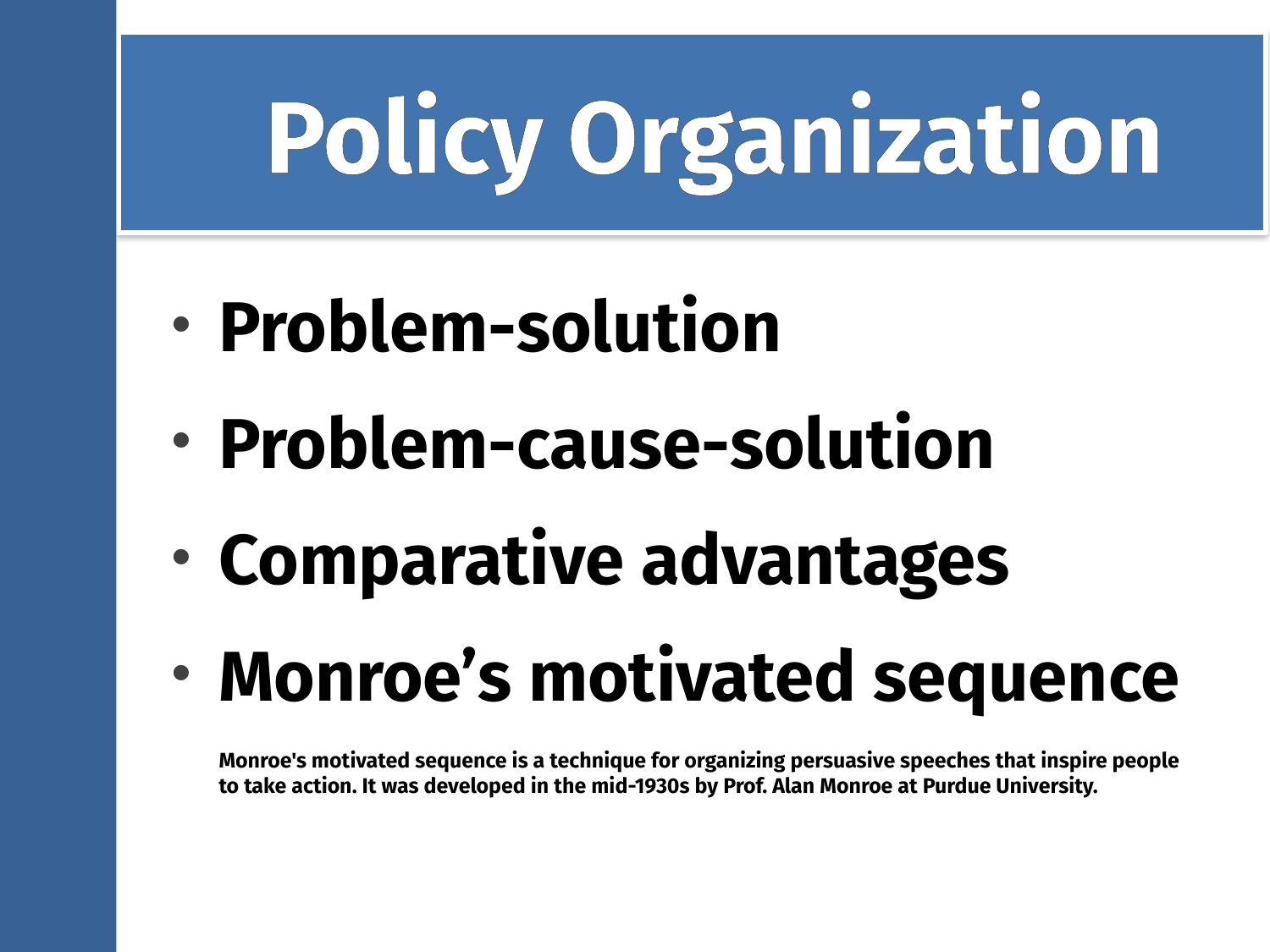

# Policy Organization
Problem-solution
Problem-cause-solution
Comparative advantages
Monroe’s motivated sequence
	Monroe's motivated sequence is a technique for organizing persuasive speeches that inspire people to take action. It was developed in the mid-1930s by Prof. Alan Monroe at Purdue University.